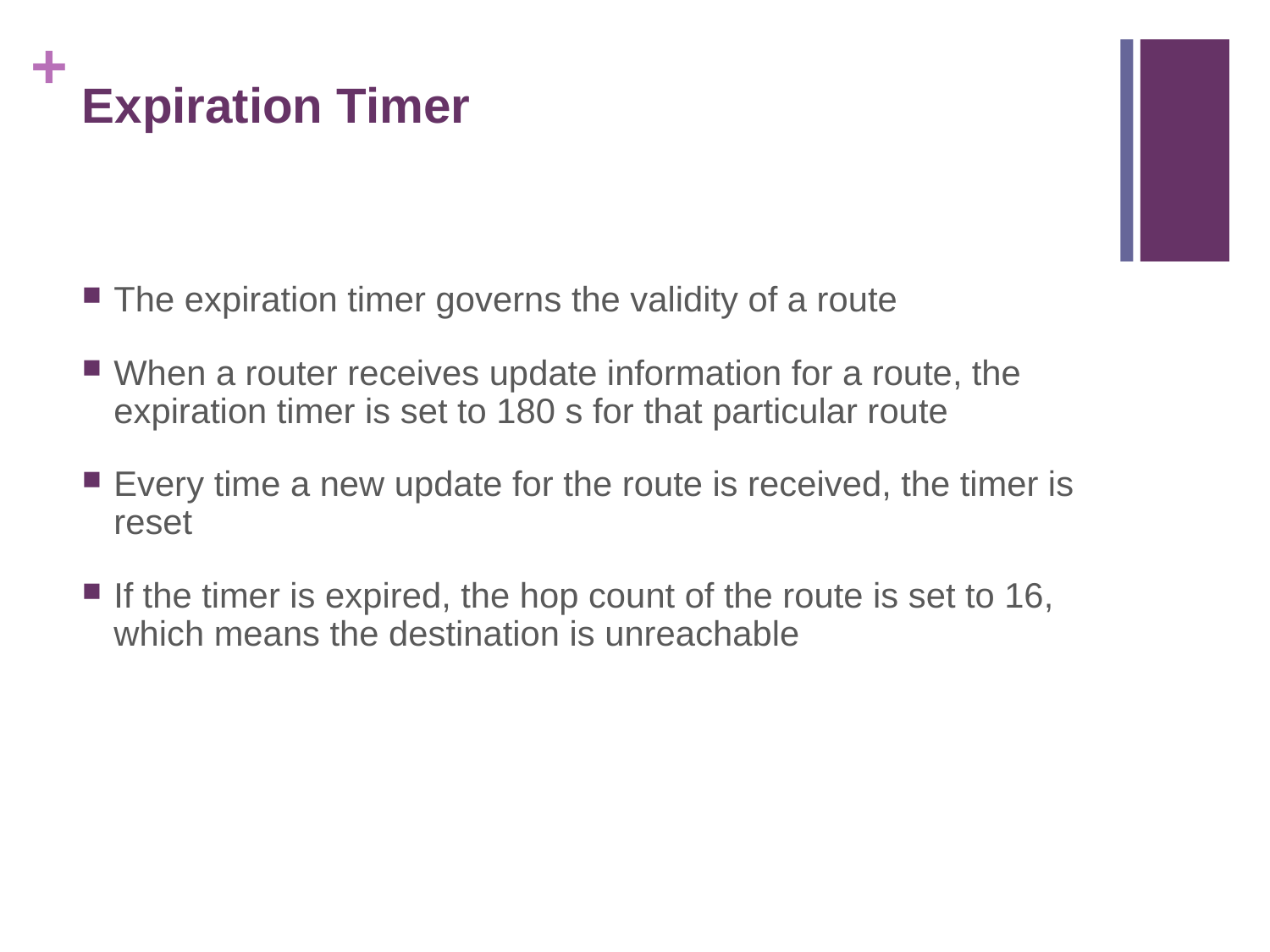

# Expiration Timer
The expiration timer governs the validity of a route
When a router receives update information for a route, the expiration timer is set to 180 s for that particular route
Every time a new update for the route is received, the timer is reset
If the timer is expired, the hop count of the route is set to 16, which means the destination is unreachable